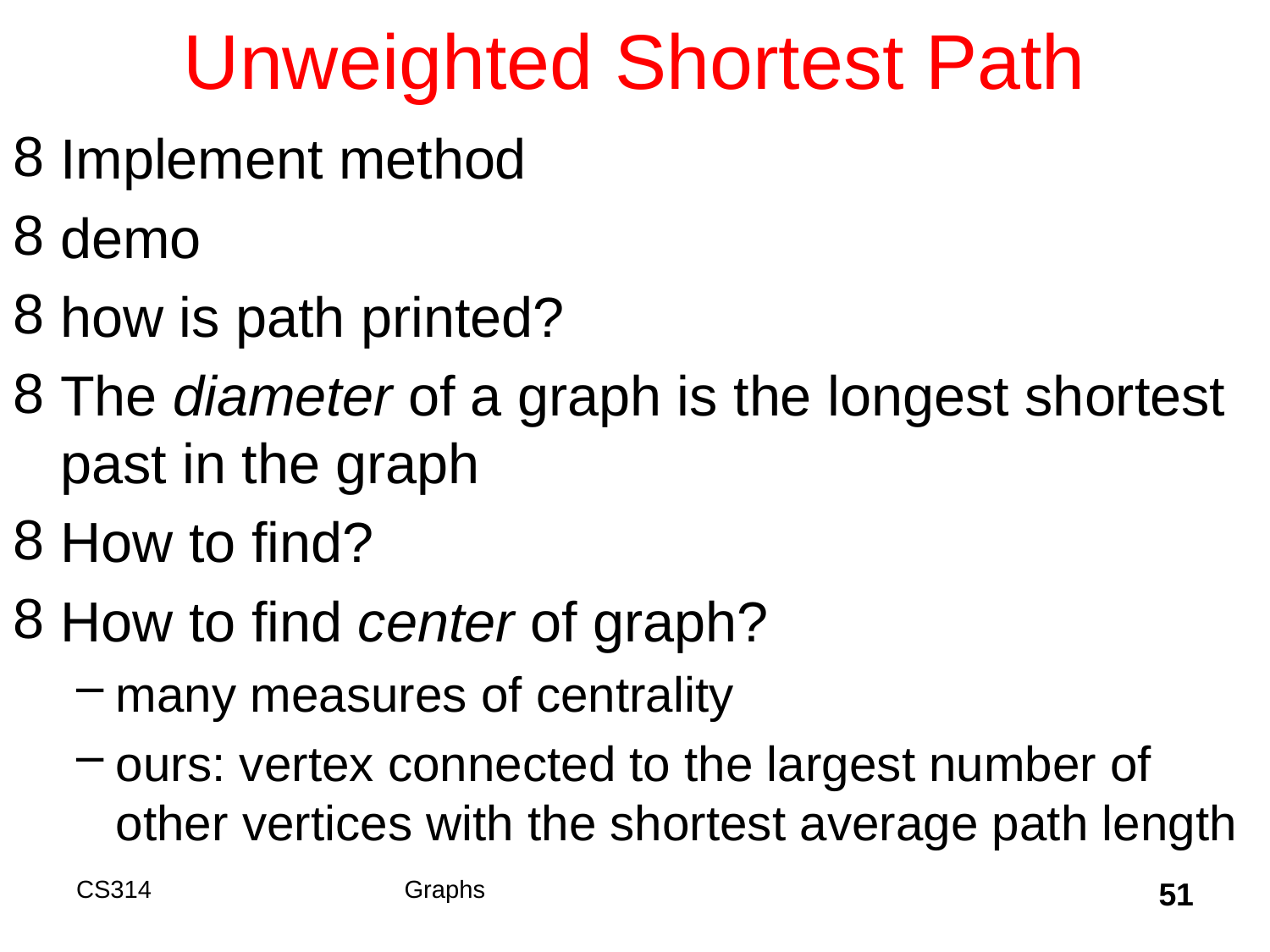

# Unweighted Shortest Path
Implement method
demo
how is path printed?
The diameter of a graph is the longest shortest past in the graph
How to find?
How to find center of graph?
many measures of centrality
ours: vertex connected to the largest number of other vertices with the shortest average path length
CS314
Graphs
51